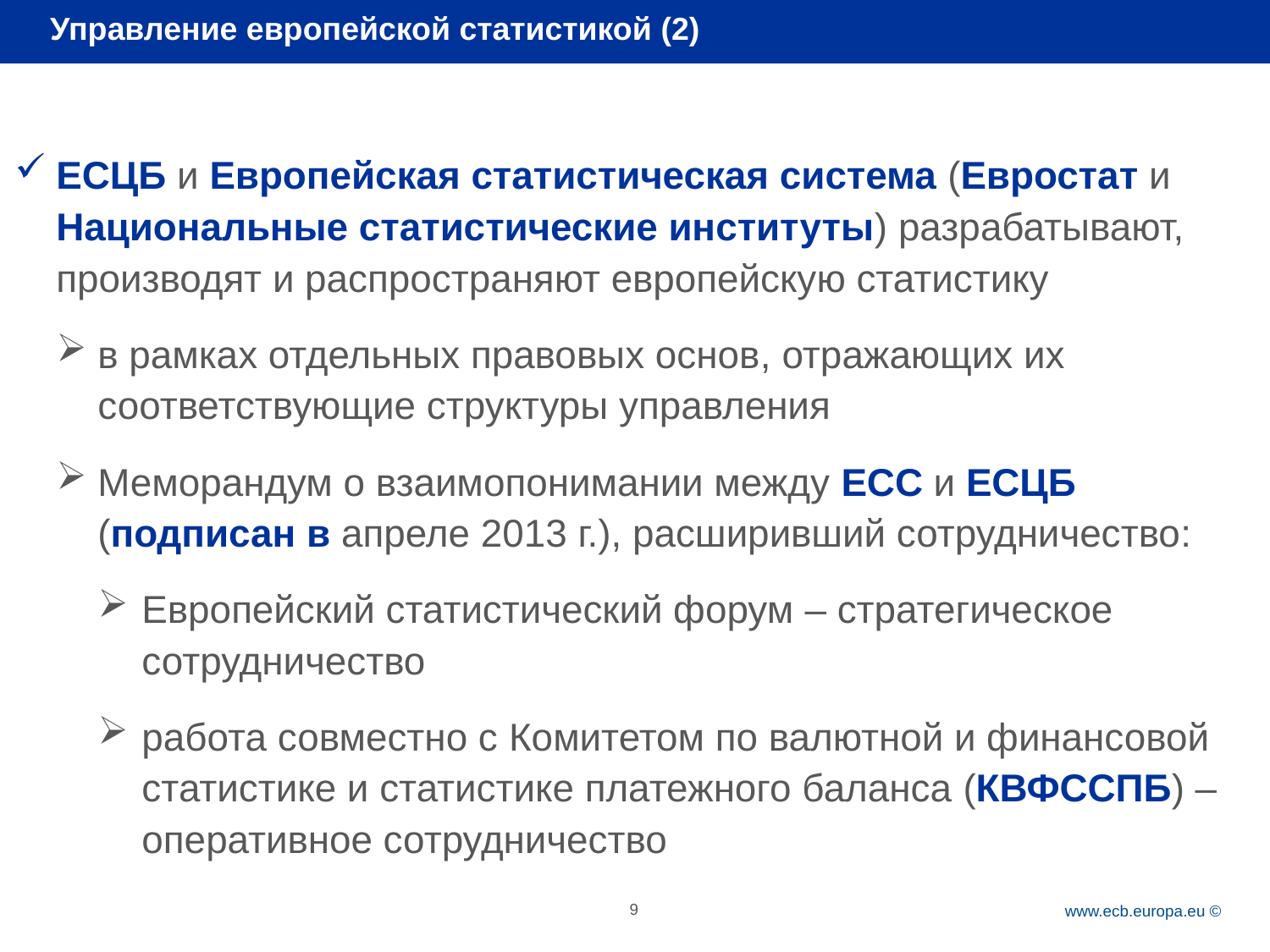

Управление европейской статистикой (2)
ЕСЦБ и Европейская статистическая система (Евростат и Национальные статистические институты) разрабатывают, производят и распространяют европейскую статистику
в рамках отдельных правовых основ, отражающих их соответствующие структуры управления
Меморандум о взаимопонимании между ЕСС и ЕСЦБ (подписан в апреле 2013 г.), расширивший сотрудничество:
Европейский статистический форум – стратегическое сотрудничество
работа совместно с Комитетом по валютной и финансовой статистике и статистике платежного баланса (КВФССПБ) – оперативное сотрудничество

9